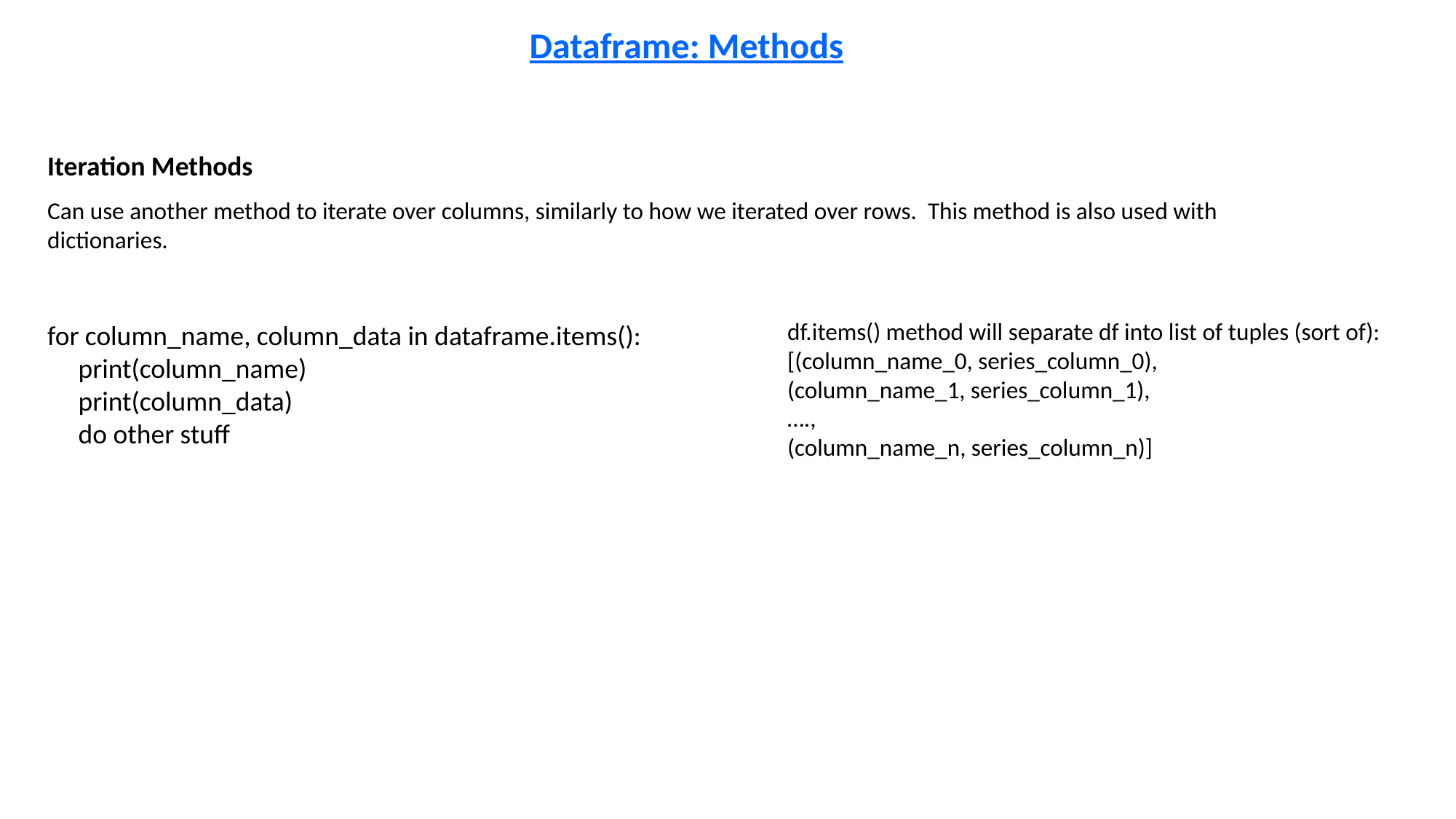

Dataframe: Methods
Iteration Methods
Can use another method to iterate over columns, similarly to how we iterated over rows.  This method is also used with dictionaries.
df.items() method will separate df into list of tuples (sort of):
[(column_name_0, series_column_0),
(column_name_1, series_column_1),
….,
(column_name_n, series_column_n)]
for column_name, column_data in dataframe.items():
     print(column_name)
     print(column_data)
     do other stuff